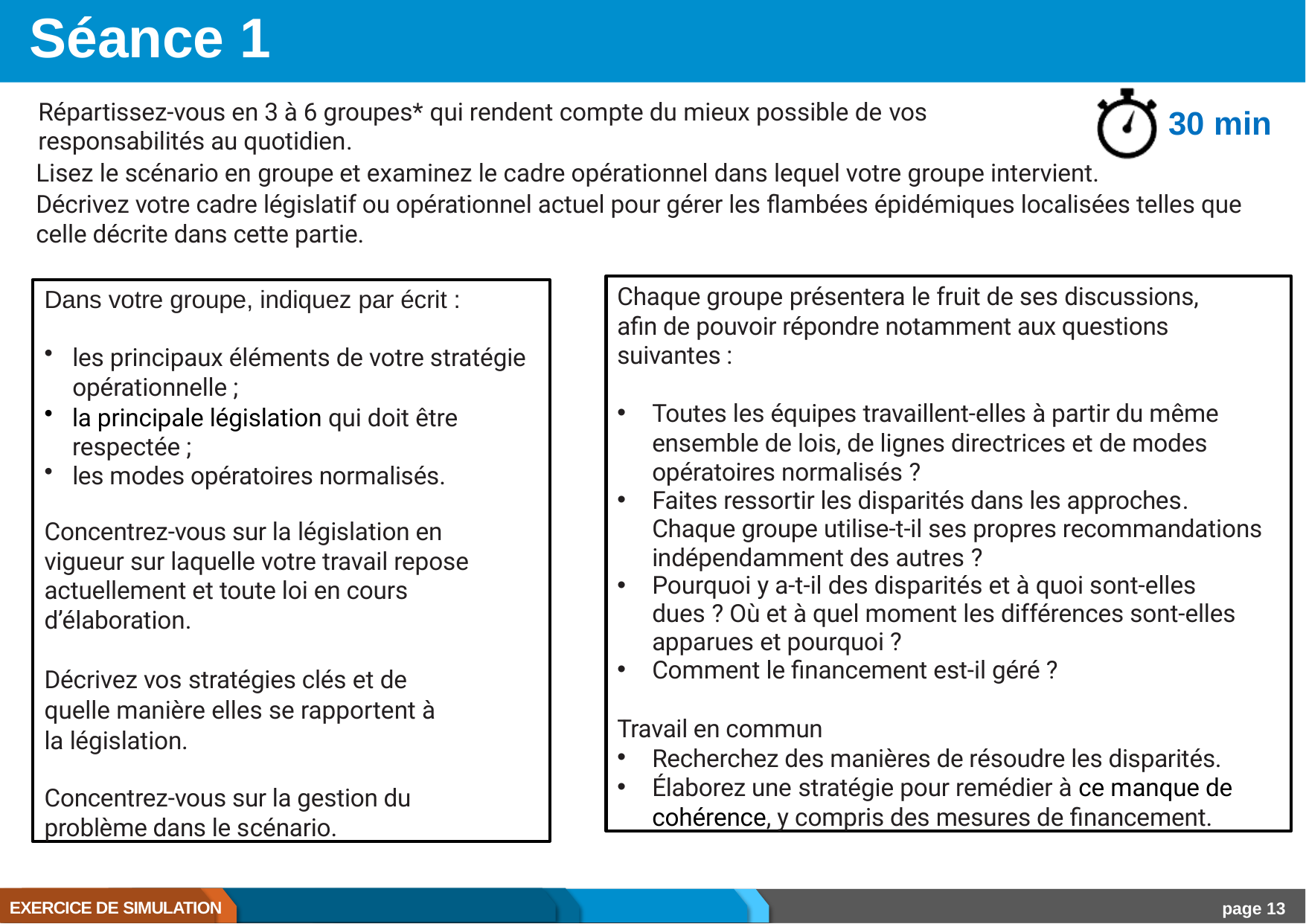

# Séance 1

Répartissez-vous en 3 à 6 groupes* qui rendent compte du mieux possible de vos responsabilités au quotidien.
30 min
Lisez le scénario en groupe et examinez le cadre opérationnel dans lequel votre groupe intervient.
Décrivez votre cadre législatif ou opérationnel actuel pour gérer les flambées épidémiques localisées telles que celle décrite dans cette partie.
Chaque groupe présentera le fruit de ses discussions, afin de pouvoir répondre notamment aux questions suivantes :

Toutes les équipes travaillent-elles à partir du même ensemble de lois, de lignes directrices et de modes opératoires normalisés ?
Faites ressortir les disparités dans les approches. Chaque groupe utilise-t-il ses propres recommandations indépendamment des autres ?
Pourquoi y a-t-il des disparités et à quoi sont-elles dues ? Où et à quel moment les différences sont-elles apparues et pourquoi ?
Comment le financement est-il géré ?
Travail en commun
Recherchez des manières de résoudre les disparités.
Élaborez une stratégie pour remédier à ce manque de cohérence, y compris des mesures de financement.
Dans votre groupe, indiquez par écrit :

les principaux éléments de votre stratégie opérationnelle ;
la principale législation qui doit être respectée ;
les modes opératoires normalisés.

Concentrez-vous sur la législation en vigueur sur laquelle votre travail repose actuellement et toute loi en cours d’élaboration.
Décrivez vos stratégies clés et de quelle manière elles se rapportent à la législation.

Concentrez-vous sur la gestion du problème dans le scénario.
EXERCICE DE SIMULATION
page 13